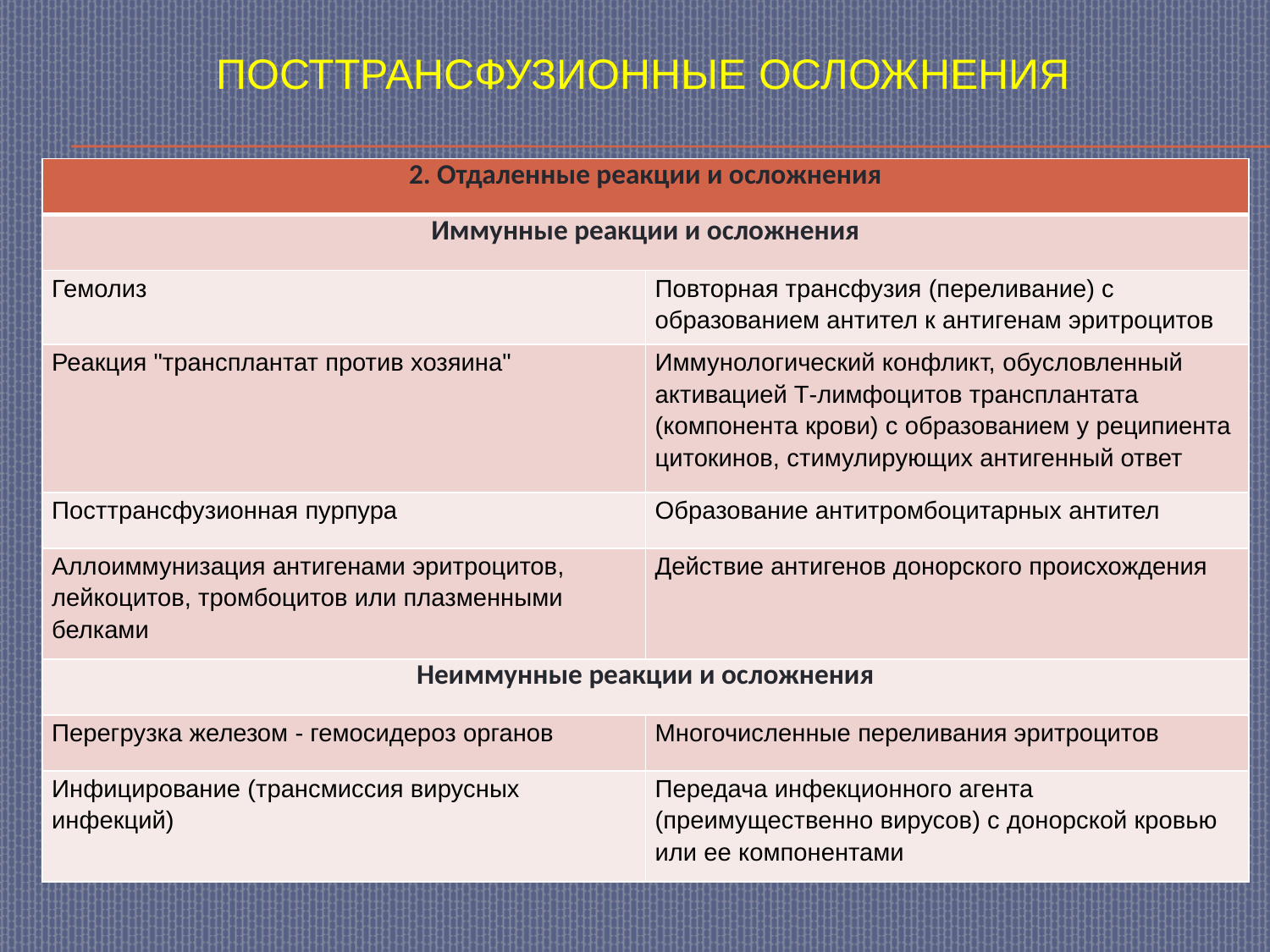

# Посттрансфузионные осложнения
| 2. Отдаленные реакции и осложнения |  |
| --- | --- |
| Иммунные реакции и осложнения |  |
| Гемолиз | Повторная трансфузия (переливание) с образованием антител к антигенам эритроцитов |
| Реакция "трансплантат против хозяина" | Иммунологический конфликт, обусловленный активацией Т-лимфоцитов трансплантата (компонента крови) с образованием у реципиента цитокинов, стимулирующих антигенный ответ |
| Посттрансфузионная пурпура | Образование антитромбоцитарных антител |
| Аллоиммунизация антигенами эритроцитов, лейкоцитов, тромбоцитов или плазменными белками | Действие антигенов донорского происхождения |
| Неиммунные реакции и осложнения |  |
| Перегрузка железом - гемосидероз органов | Многочисленные переливания эритроцитов |
| Инфицирование (трансмиссия вирусных инфекций) | Передача инфекционного агента (преимущественно вирусов) с донорской кровью или ее компонентами |